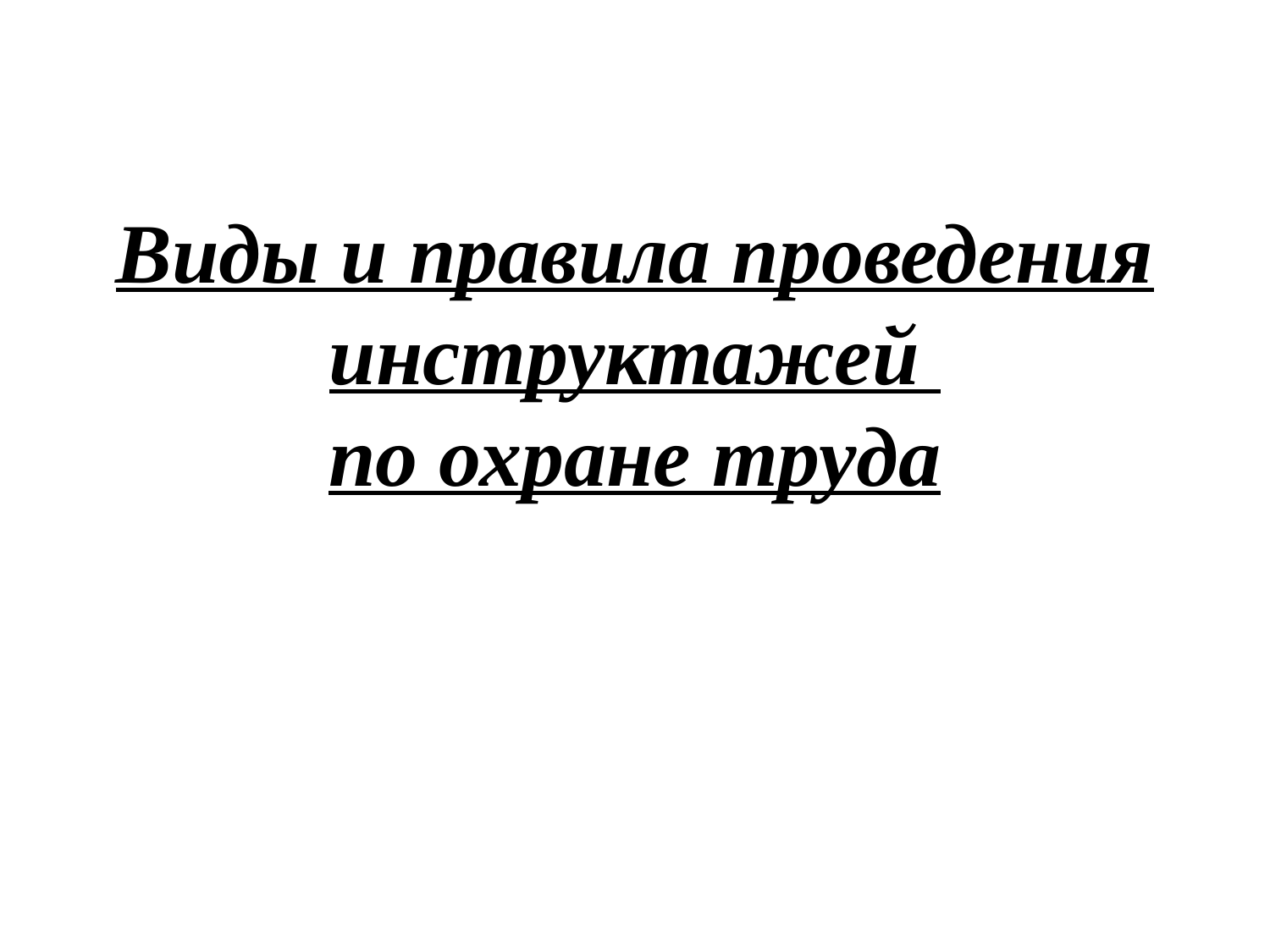

# Виды и правила проведения инструктажей по охране труда